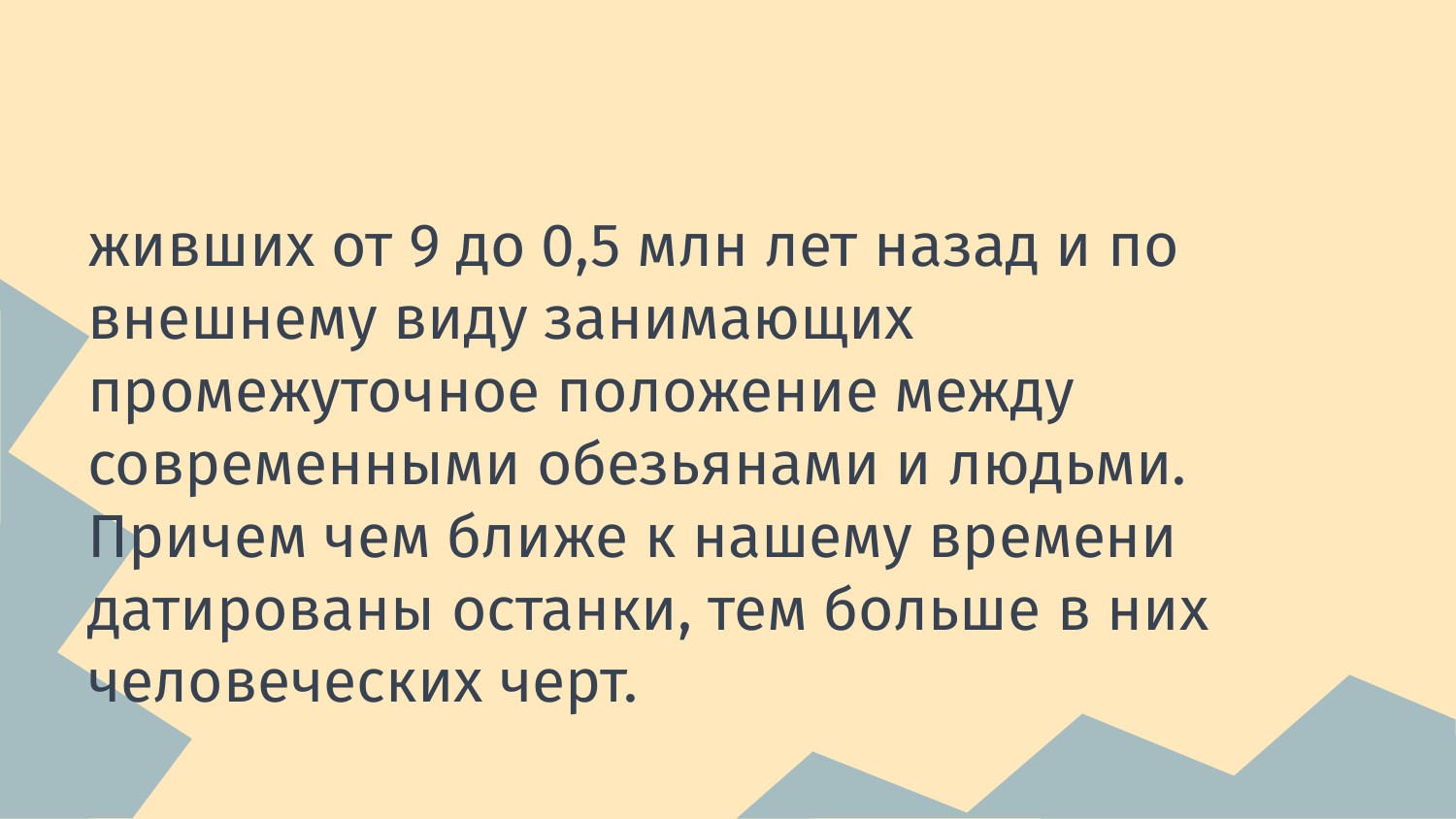

#
живших от 9 до 0,5 млн лет назад и по внешнему виду занимающих промежуточное положение между современными обезьянами и людьми. Причем чем ближе к нашему времени датированы останки, тем больше в них человеческих черт.